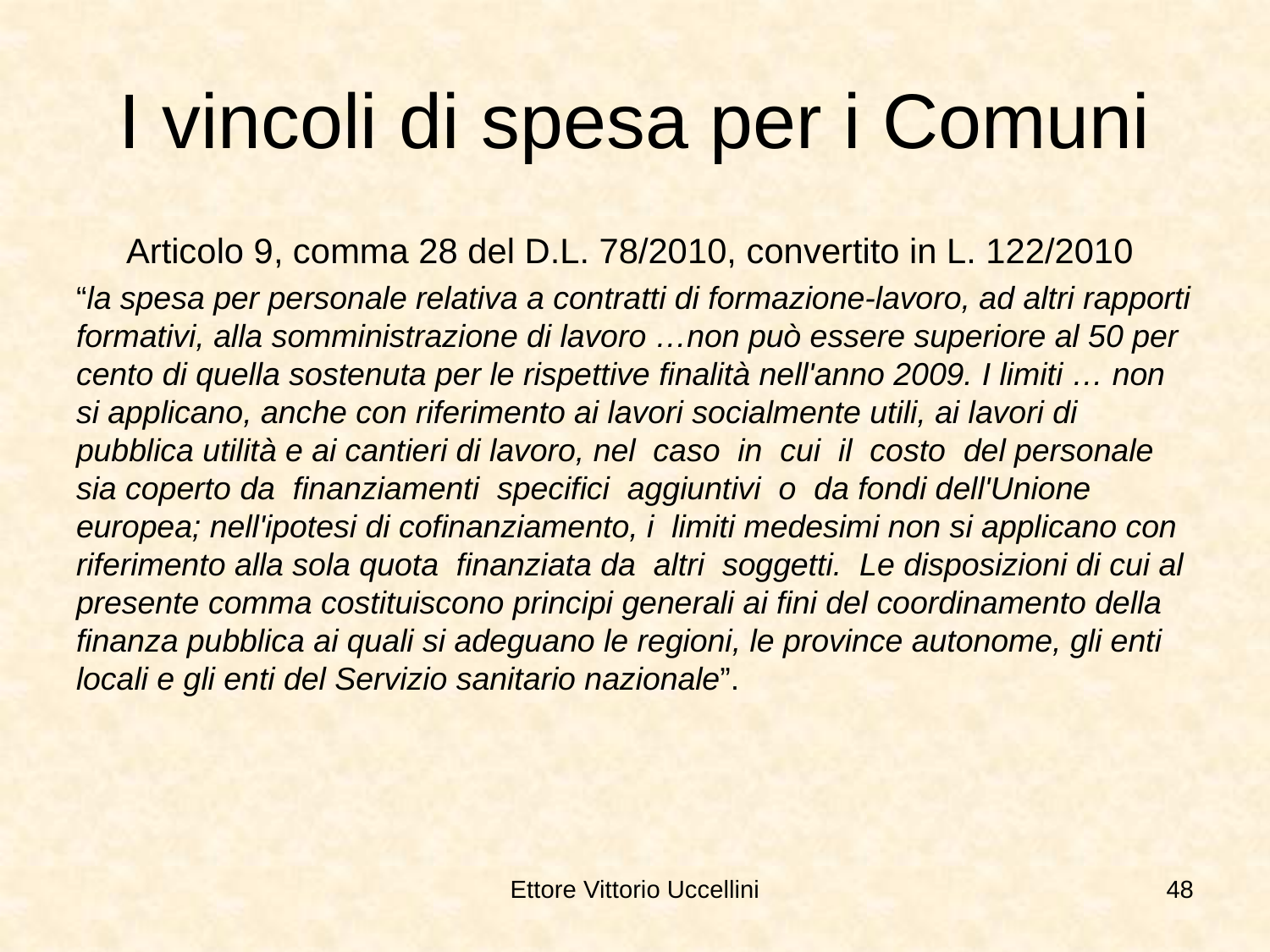

# I vincoli di spesa per i Comuni
Articolo 9, comma 28 del D.L. 78/2010, convertito in L. 122/2010
“la spesa per personale relativa a contratti di formazione-lavoro, ad altri rapporti formativi, alla somministrazione di lavoro …non può essere superiore al 50 per cento di quella sostenuta per le rispettive finalità nell'anno 2009. I limiti … non si applicano, anche con riferimento ai lavori socialmente utili, ai lavori di pubblica utilità e ai cantieri di lavoro, nel  caso  in  cui  il  costo  del personale sia coperto da  finanziamenti  specifici  aggiuntivi  o  da fondi dell'Unione europea; nell'ipotesi di cofinanziamento, i  limiti medesimi non si applicano con riferimento alla sola quota  finanziata da  altri  soggetti.  Le disposizioni di cui al presente comma costituiscono principi generali ai fini del coordinamento della finanza pubblica ai quali si adeguano le regioni, le province autonome, gli enti locali e gli enti del Servizio sanitario nazionale”.

Ettore Vittorio Uccellini
48